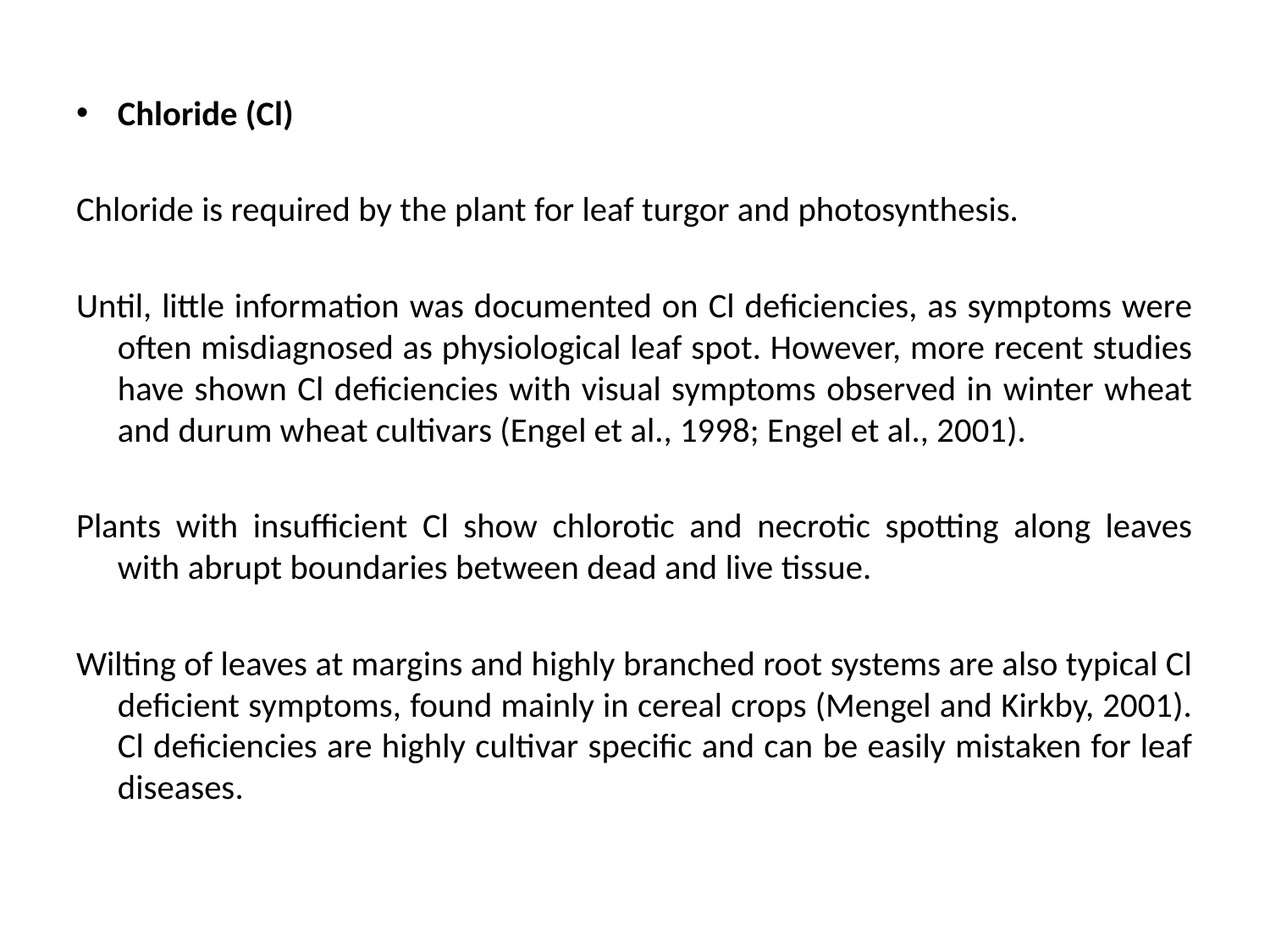

Chloride (Cl)

Chloride is required by the plant for leaf turgor and photosynthesis.

Until, little information was documented on Cl deficiencies, as symptoms were often misdiagnosed as physiological leaf spot. However, more recent studies have shown Cl deficiencies with visual symptoms observed in winter wheat and durum wheat cultivars (Engel et al., 1998; Engel et al., 2001).

Plants with insufficient Cl show chlorotic and necrotic spotting along leaves with abrupt boundaries between dead and live tissue.

Wilting of leaves at margins and highly branched root systems are also typical Cl deficient symptoms, found mainly in cereal crops (Mengel and Kirkby, 2001). Cl deficiencies are highly cultivar specific and can be easily mistaken for leaf diseases.